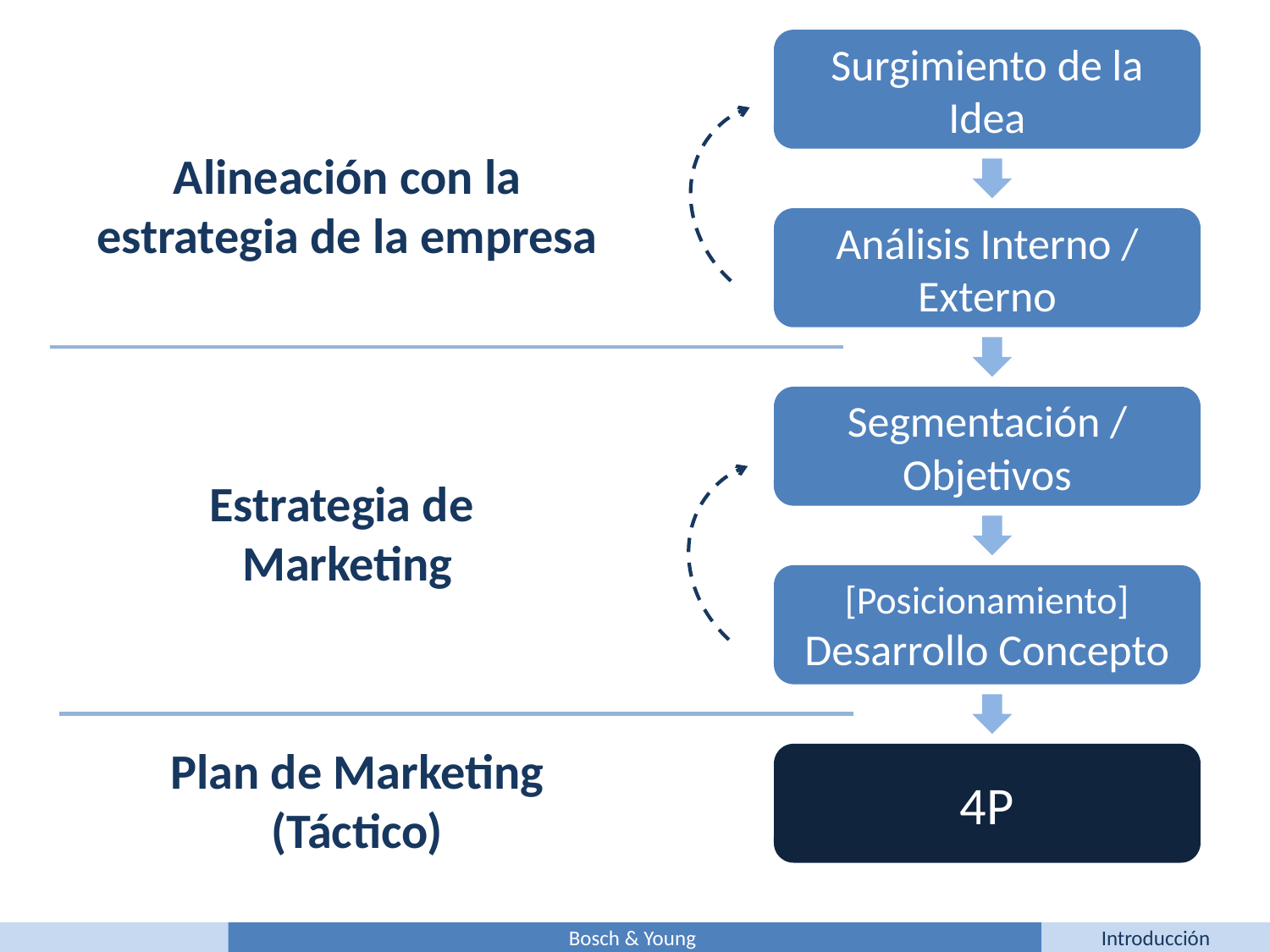

Surgimiento de la Idea

Alineación con la estrategia de la empresa

Análisis Interno / Externo

Segmentación / Objetivos
Estrategia de
Marketing

[Posicionamiento]
Desarrollo Concepto

Plan de Marketing
(Táctico)
4P

Bosch & Young
Introducción